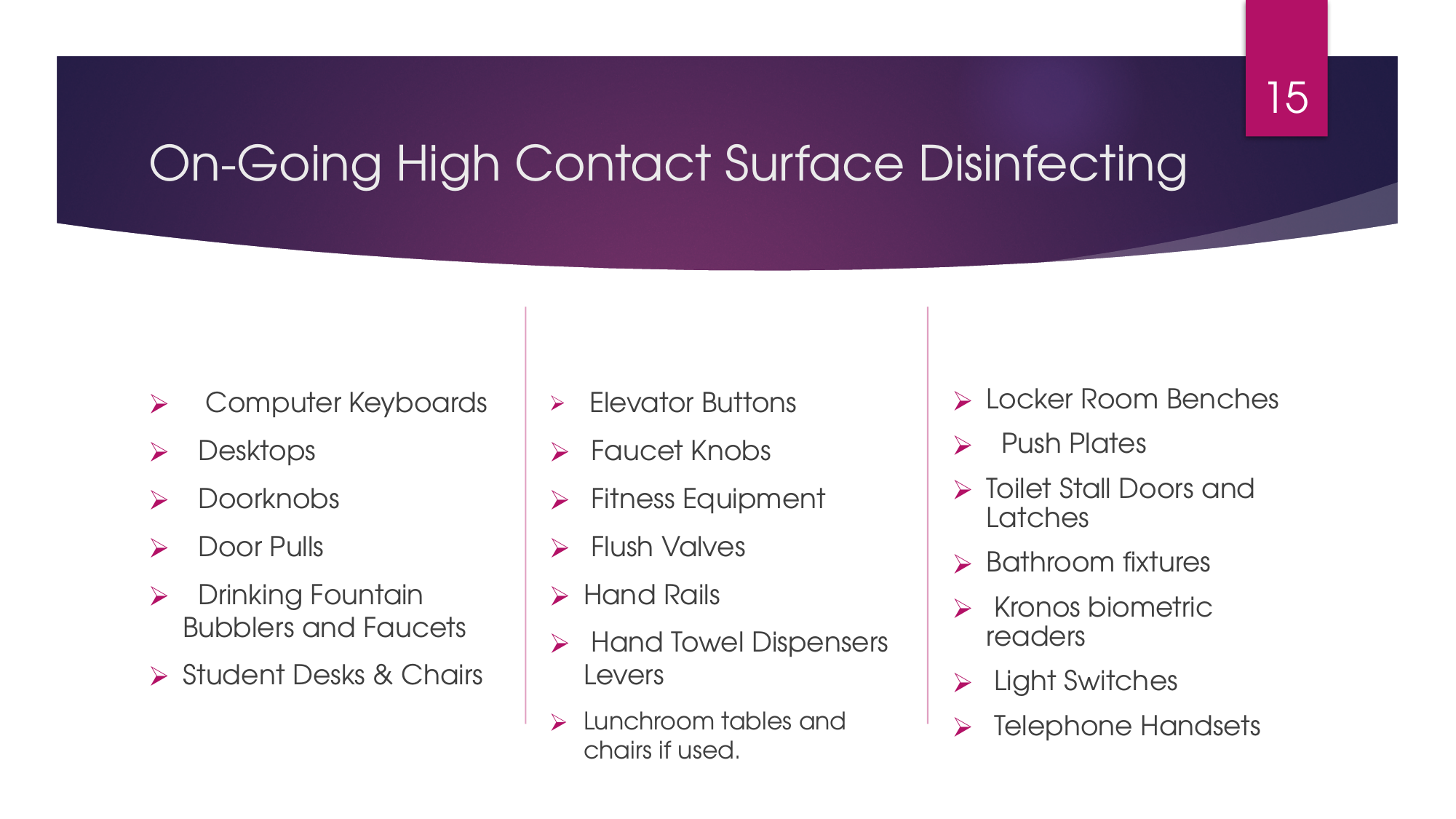

15
# On-Going High Contact Surface Disinfecting
Locker Room Benches
  Push Plates
Toilet Stall Doors and Latches
Bathroom fixtures
 Kronos biometric readers
 Light Switches
 Telephone Handsets

 Elevator Buttons
 Faucet Knobs
 Fitness Equipment
 Flush Valves
Hand Rails
 Hand Towel Dispensers Levers
Lunchroom tables and chairs if used.

   Computer Keyboards
  Desktops
  Doorknobs
  Door Pulls
  Drinking Fountain Bubblers and Faucets
Student Desks & Chairs